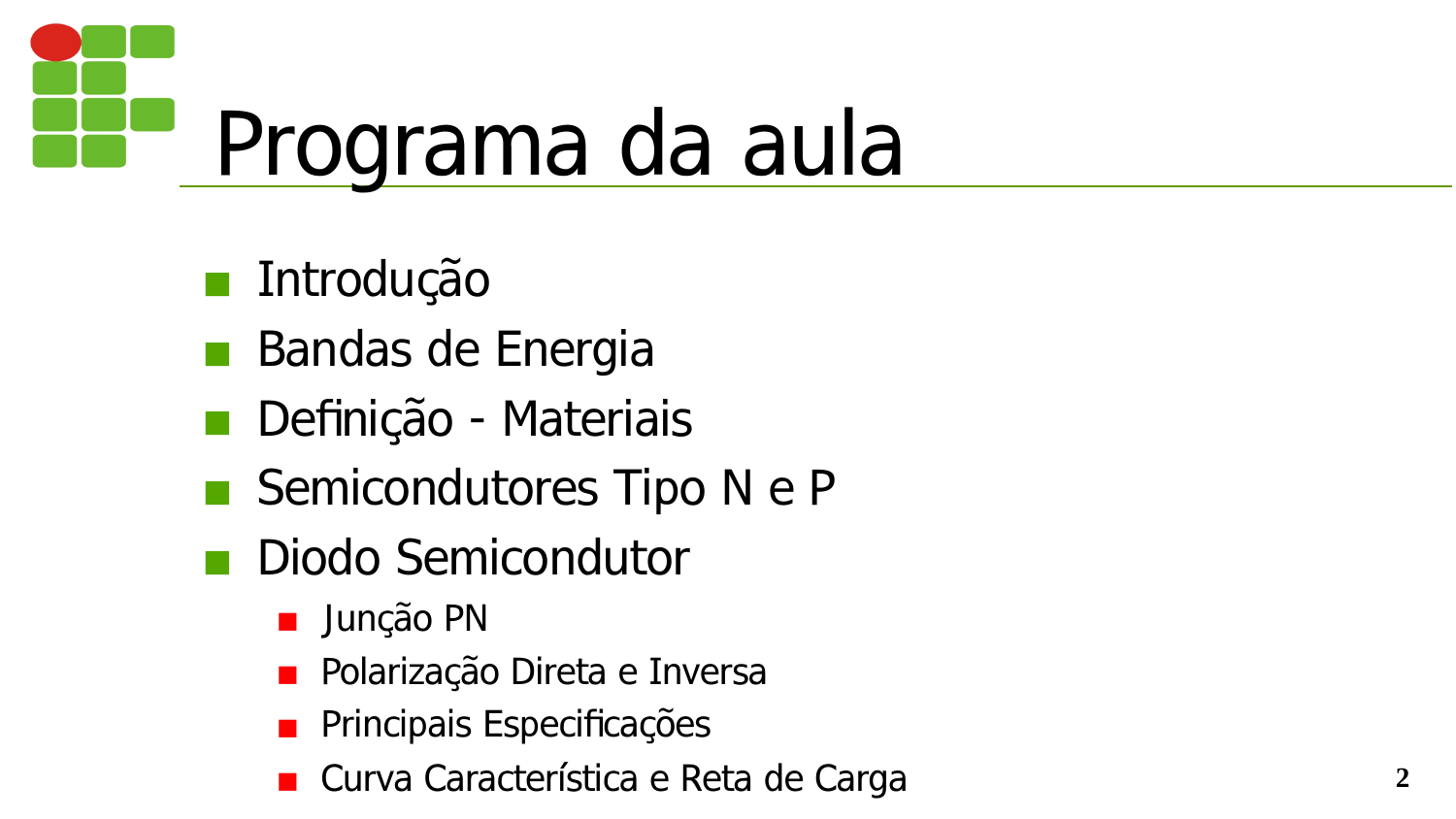

# Programa da aula
Introdução
Bandas de Energia
Definição - Materiais
Semicondutores Tipo N e P
Diodo Semicondutor
Junção PN
Polarização Direta e Inversa
Principais Especificações
Curva Característica e Reta de Carga
2